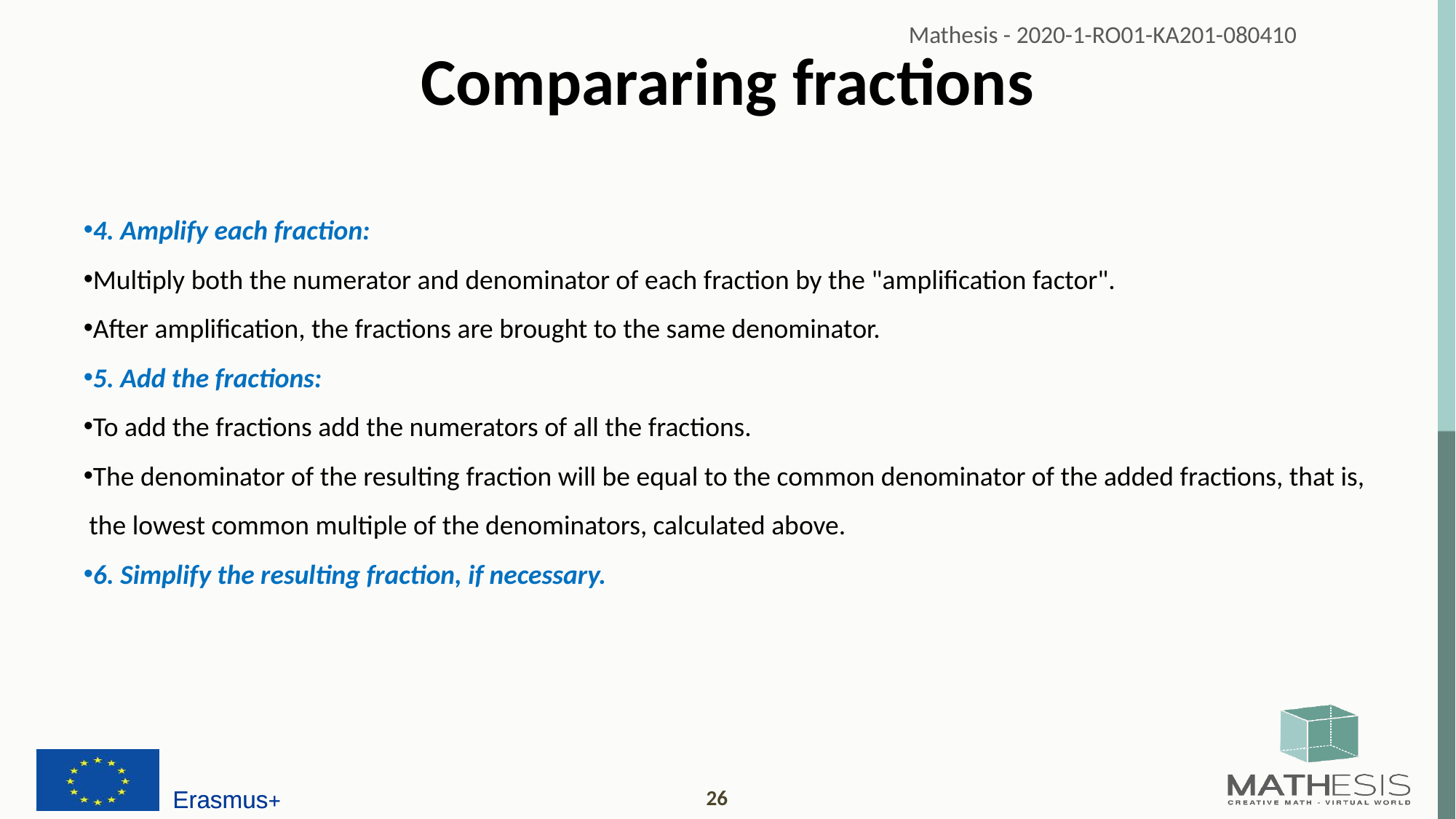

# Compararing fractions
4. Amplify each fraction:
Multiply both the numerator and denominator of each fraction by the "amplification factor".
After amplification, the fractions are brought to the same denominator.
5. Add the fractions:
To add the fractions add the numerators of all the fractions.
The denominator of the resulting fraction will be equal to the common denominator of the added fractions, that is, the lowest common multiple of the denominators, calculated above.
6. Simplify the resulting fraction, if necessary.